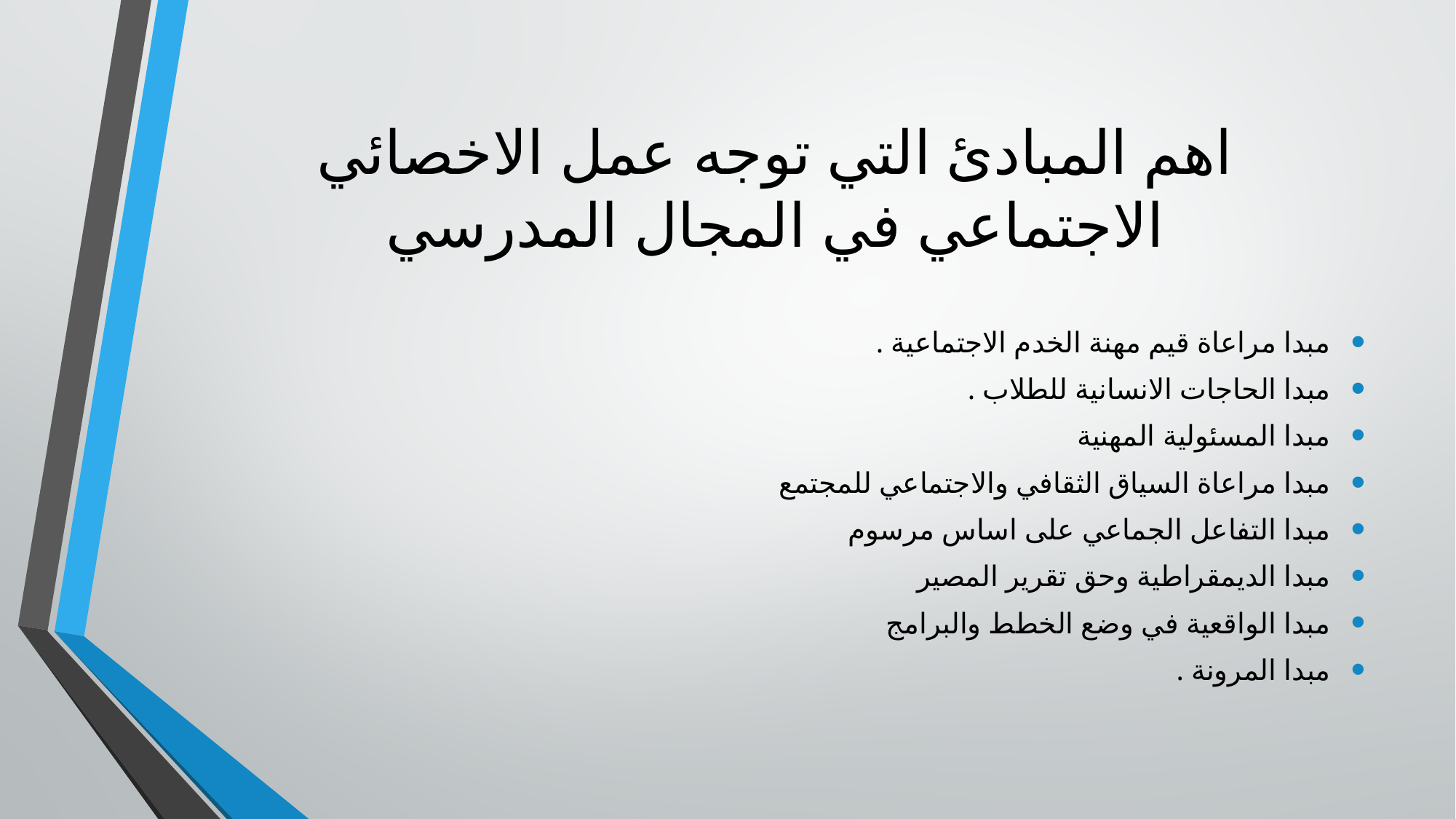

# اهم المبادئ التي توجه عمل الاخصائي الاجتماعي في المجال المدرسي
مبدا مراعاة قيم مهنة الخدم الاجتماعية .
مبدا الحاجات الانسانية للطلاب .
مبدا المسئولية المهنية
مبدا مراعاة السياق الثقافي والاجتماعي للمجتمع
مبدا التفاعل الجماعي على اساس مرسوم
مبدا الديمقراطية وحق تقرير المصير
مبدا الواقعية في وضع الخطط والبرامج
مبدا المرونة .